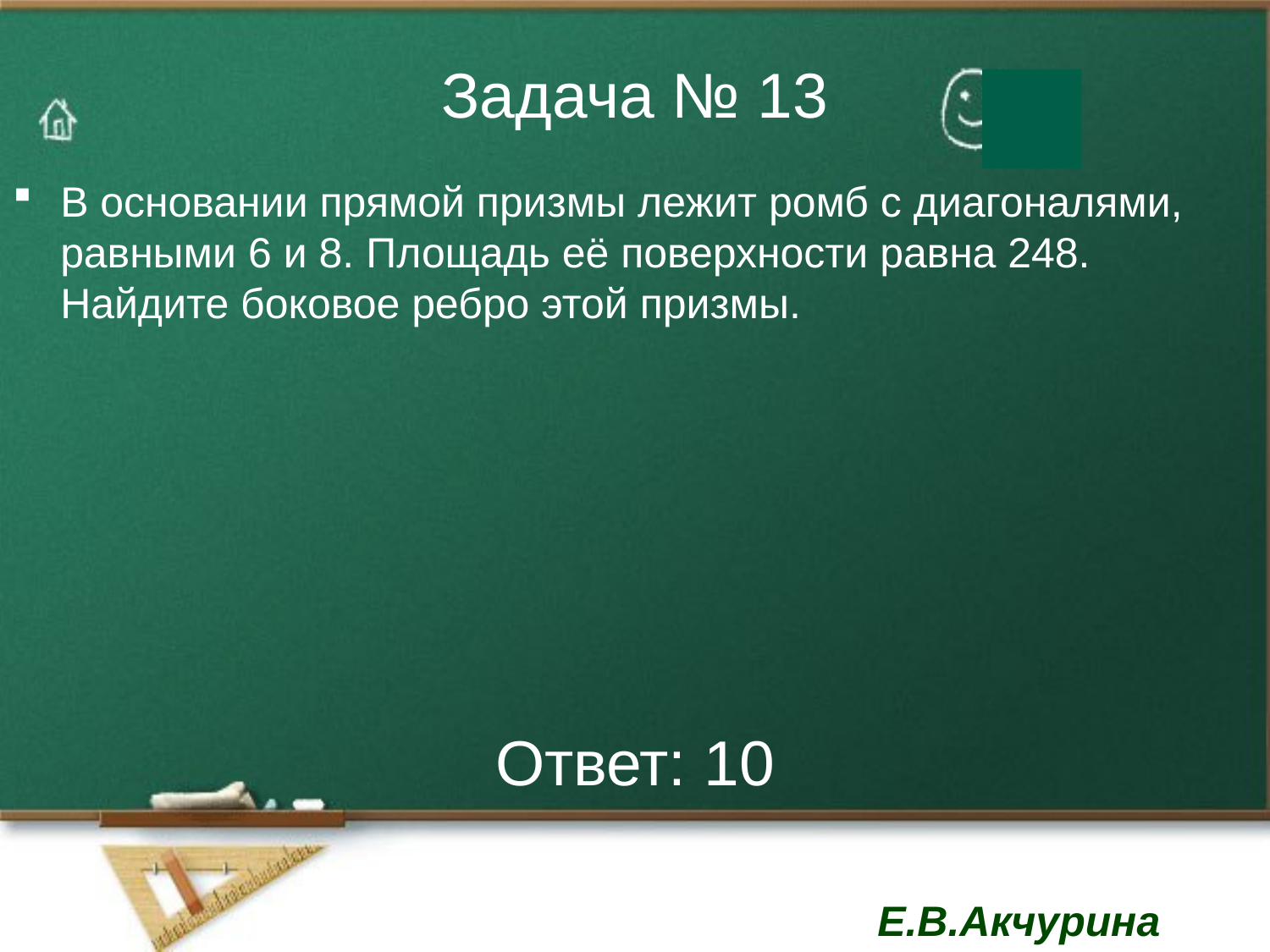

# Задача № 13
В основании прямой призмы лежит ромб с диагоналями, равными 6 и 8. Площадь её поверхности равна 248. Найдите боковое ребро этой призмы.
Ответ: 10